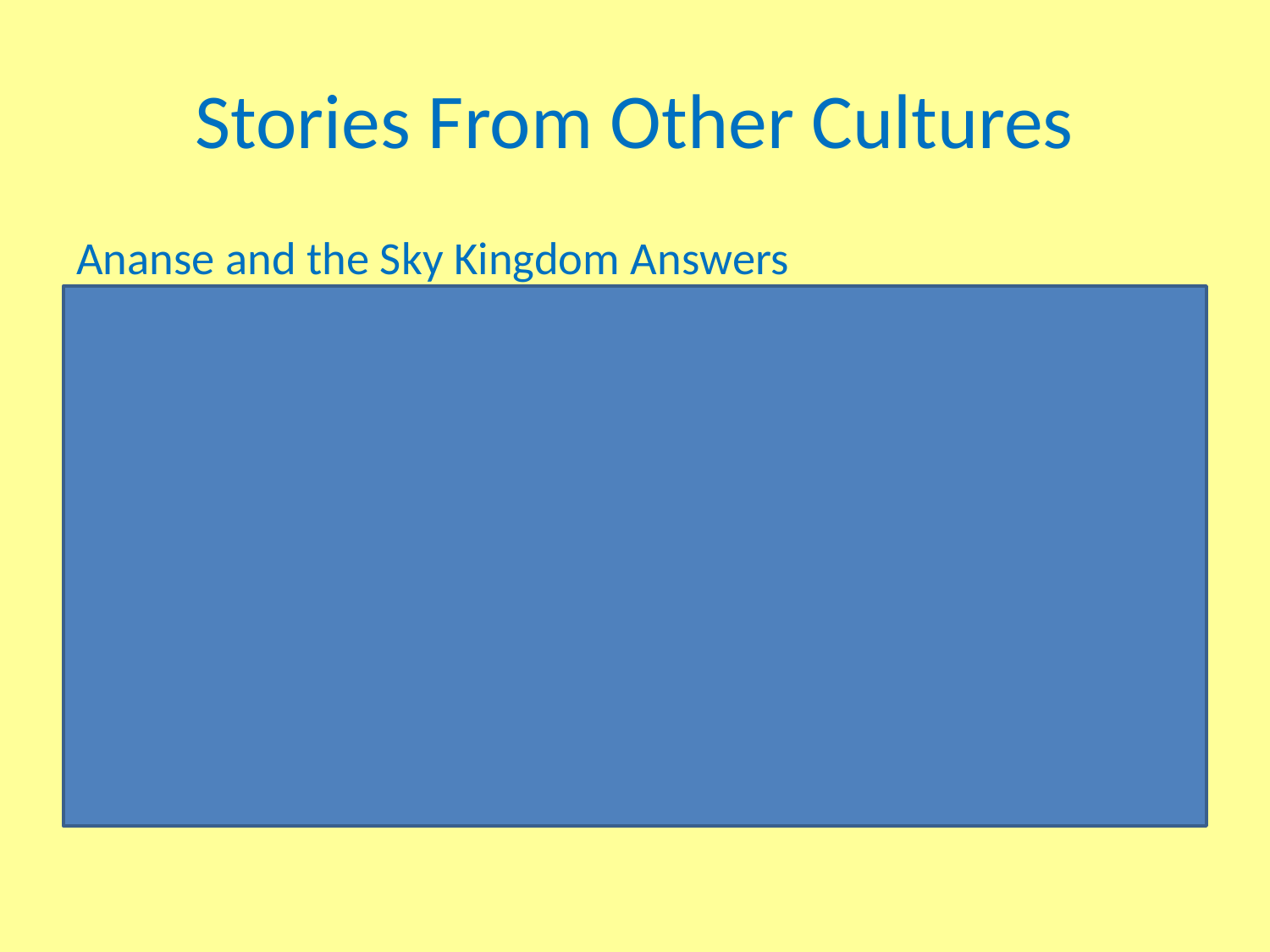

# Stories From Other Cultures
Ananse and the Sky Kingdom Answers
So that the Earth could receive light, Ananse visits the Sky God and is set three challenges to complete before he can receive light.
Unlike other stories, here Ananse works with others to achieve the tasks.
When the Sky God tries to tempt him with a big shiny box, Ananse thinks that it might be a trick and he is right.
Lesson: Through working with others, you can achieve things that you wouldn’t be able to alone.